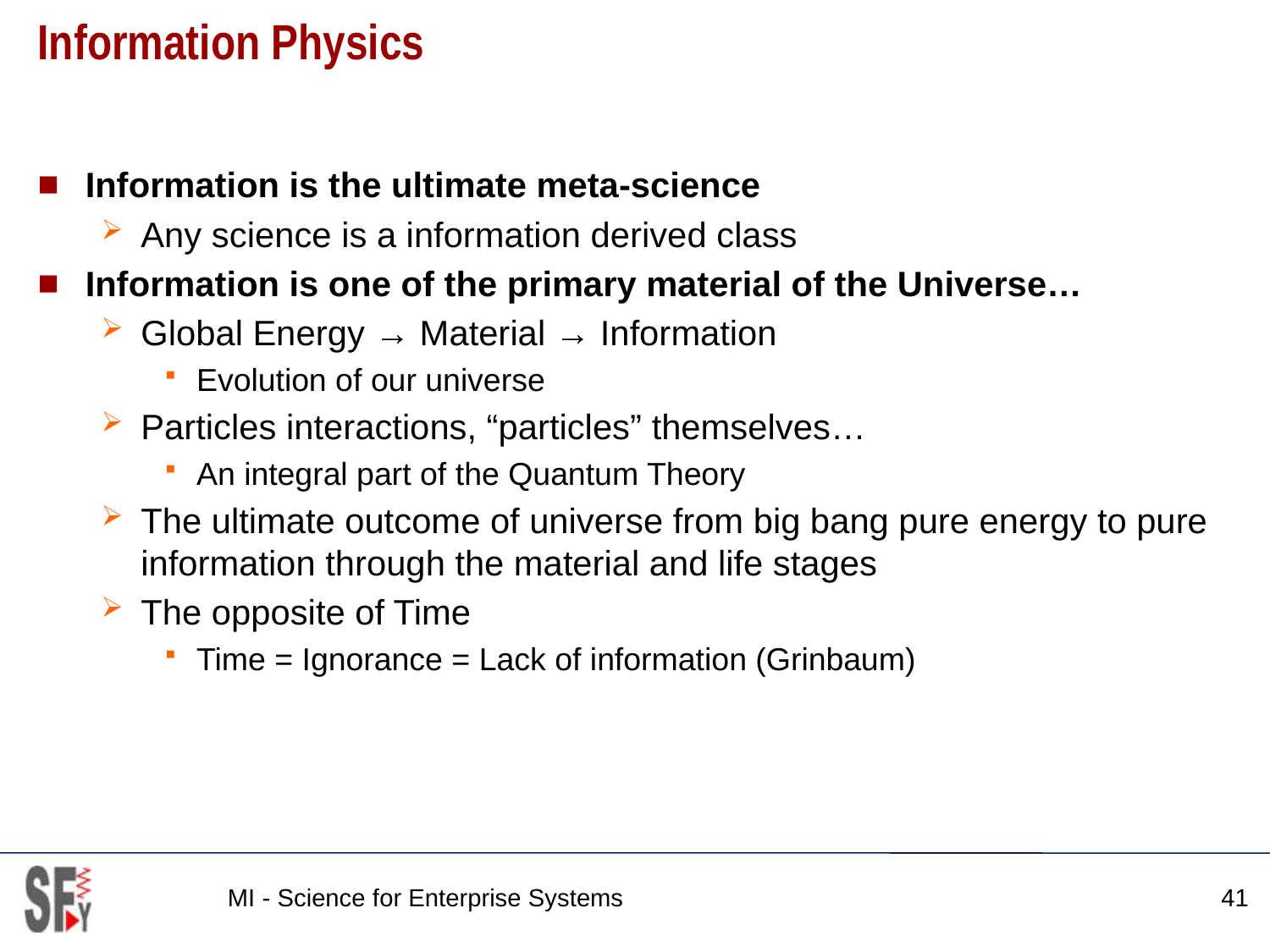

# Information Physics
Information is the ultimate meta-science
Any science is a information derived class
Information is one of the primary material of the Universe…
Global Energy → Material → Information
Evolution of our universe
Particles interactions, “particles” themselves…
An integral part of the Quantum Theory
The ultimate outcome of universe from big bang pure energy to pure information through the material and life stages
The opposite of Time
Time = Ignorance = Lack of information (Grinbaum)

MI - Science for Enterprise Systems
41